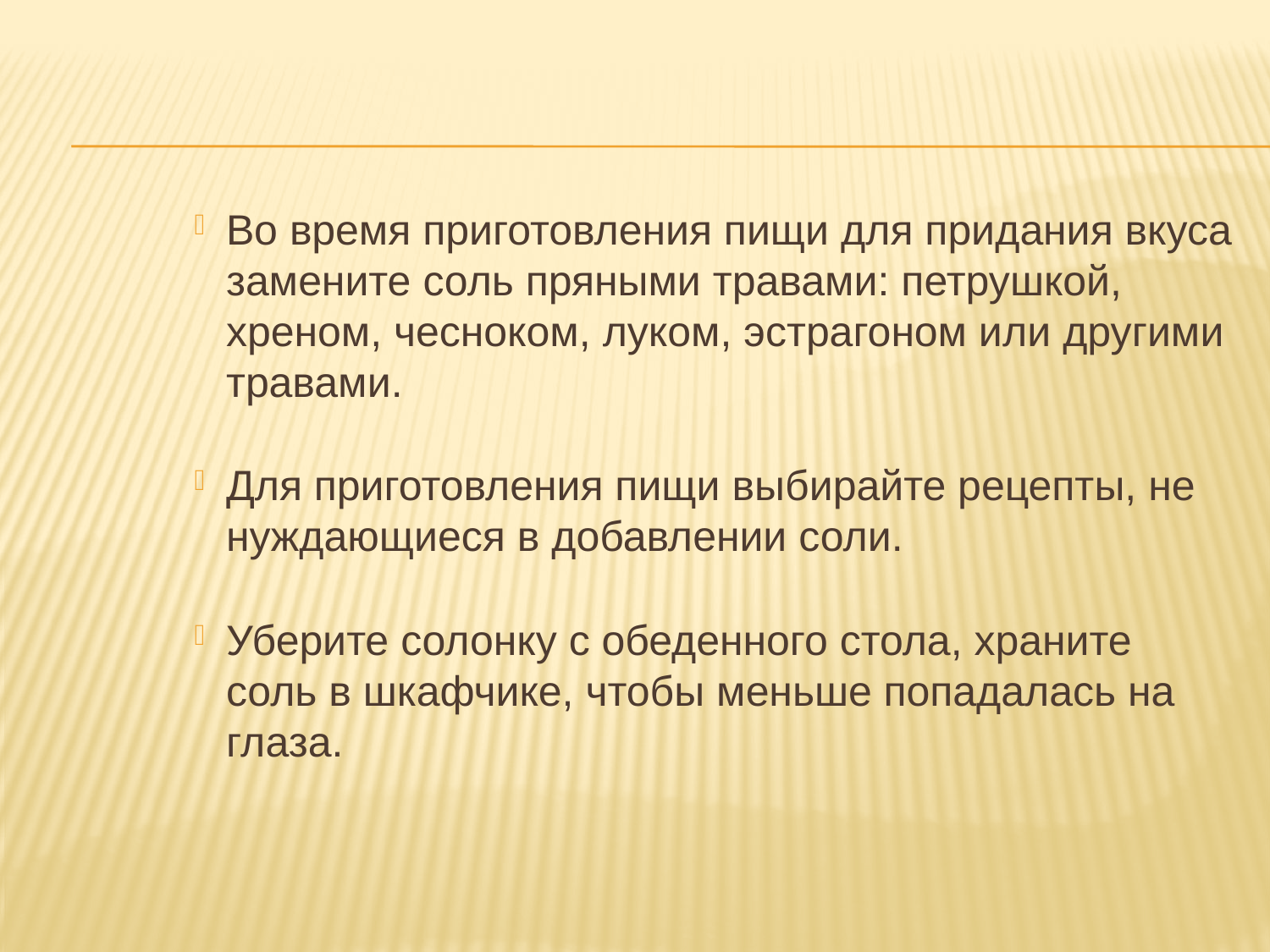

Во время приготовления пищи для придания вкуса замените соль пряными травами: петрушкой, хреном, чесноком, луком, эстрагоном или другими травами.

Для приготовления пищи выбирайте рецепты, не нуждающиеся в добавлении соли.

Уберите солонку с обеденного стола, храните соль в шкафчике, чтобы меньше попадалась на глаза.